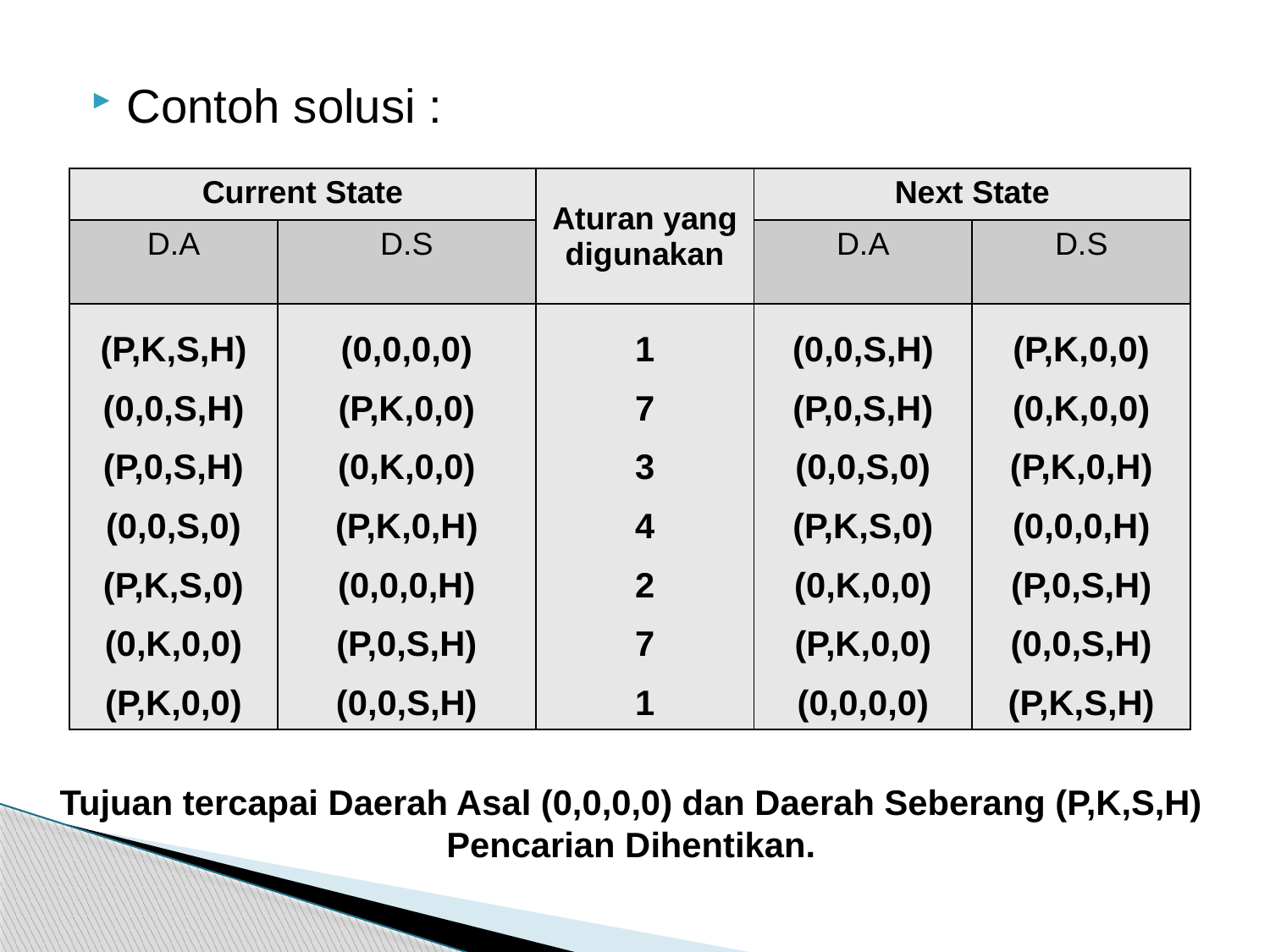

Contoh solusi :
| Current State |  | Aturan yang digunakan | Next State |  |
| --- | --- | --- | --- | --- |
| D.A | D.S |  | D.A | D.S |
| (P,K,S,H) (0,0,S,H) (P,0,S,H) (0,0,S,0) (P,K,S,0) (0,K,0,0) (P,K,0,0) | (0,0,0,0) (P,K,0,0) (0,K,0,0) (P,K,0,H) (0,0,0,H) (P,0,S,H) (0,0,S,H) | 1 7 3 4 2 7 1 | (0,0,S,H) (P,0,S,H) (0,0,S,0) (P,K,S,0) (0,K,0,0) (P,K,0,0) (0,0,0,0) | (P,K,0,0) (0,K,0,0) (P,K,0,H) (0,0,0,H) (P,0,S,H) (0,0,S,H) (P,K,S,H) |
Tujuan tercapai Daerah Asal (0,0,0,0) dan Daerah Seberang (P,K,S,H)
Pencarian Dihentikan.